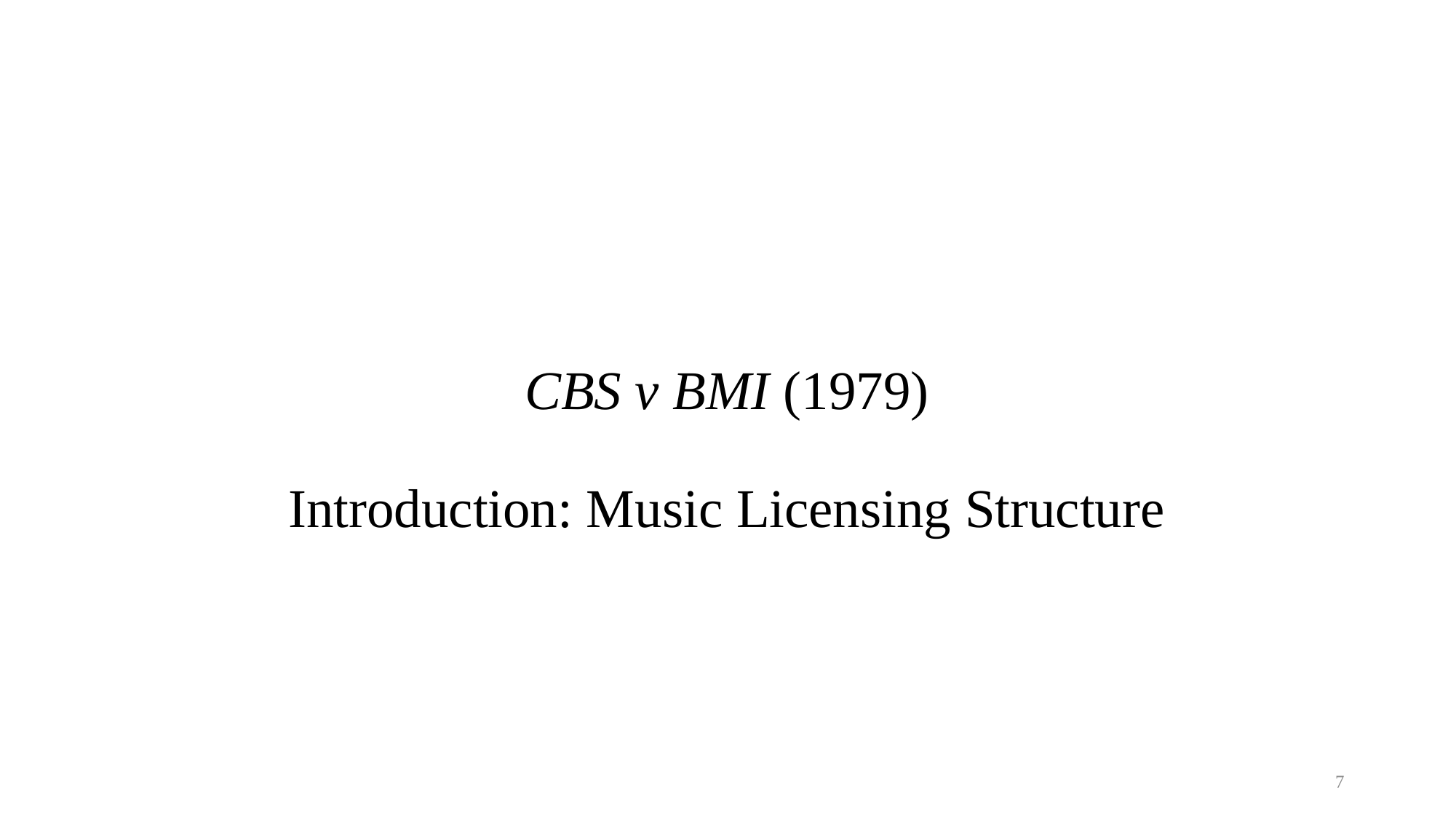

# CBS v BMI (1979) Introduction: Music Licensing Structure

7